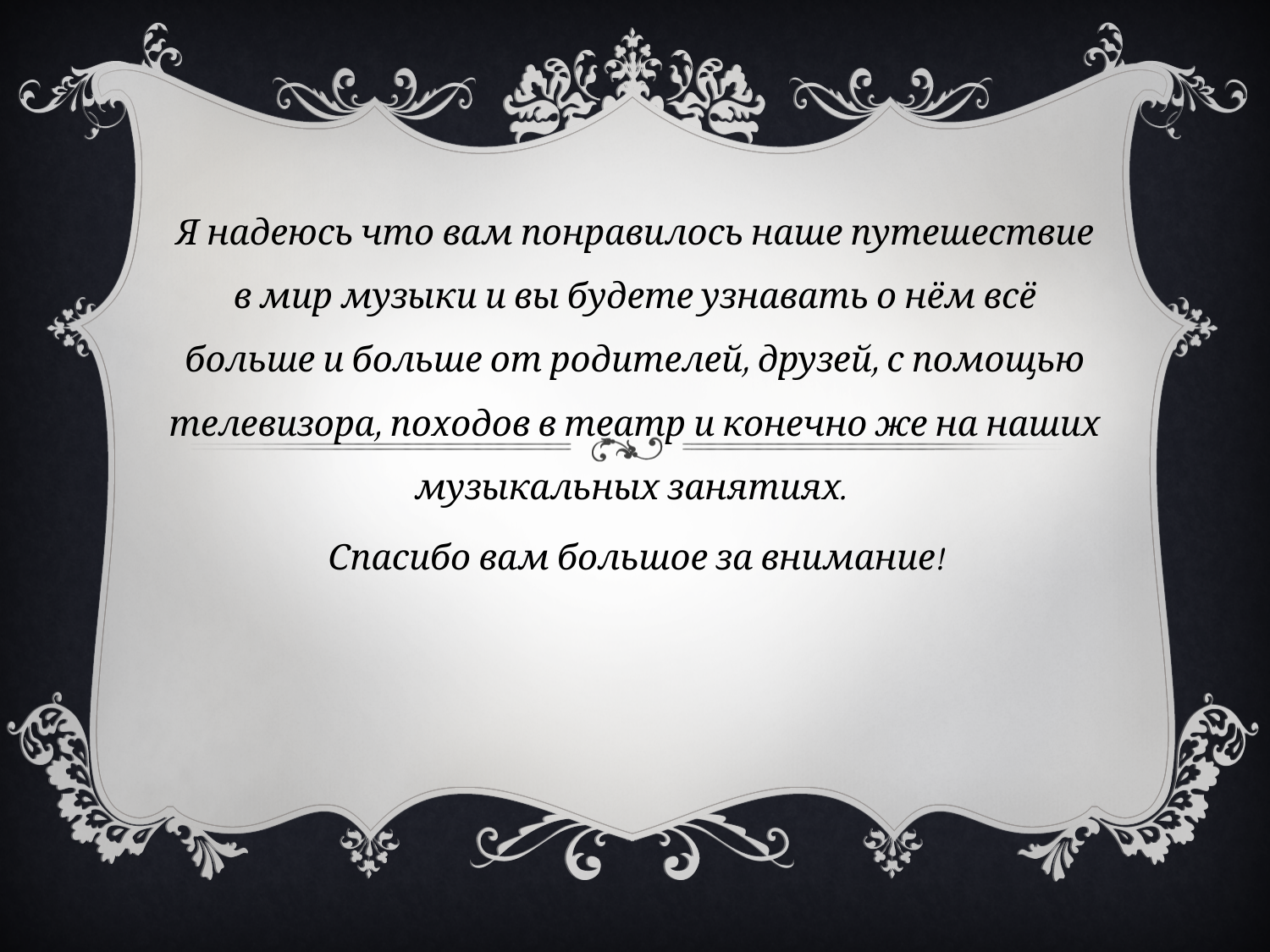

Я надеюсь что вам понравилось наше путешествие в мир музыки и вы будете узнавать о нём всё больше и больше от родителей, друзей, с помощью телевизора, походов в театр и конечно же на наших музыкальных занятиях.
Спасибо вам большое за внимание!